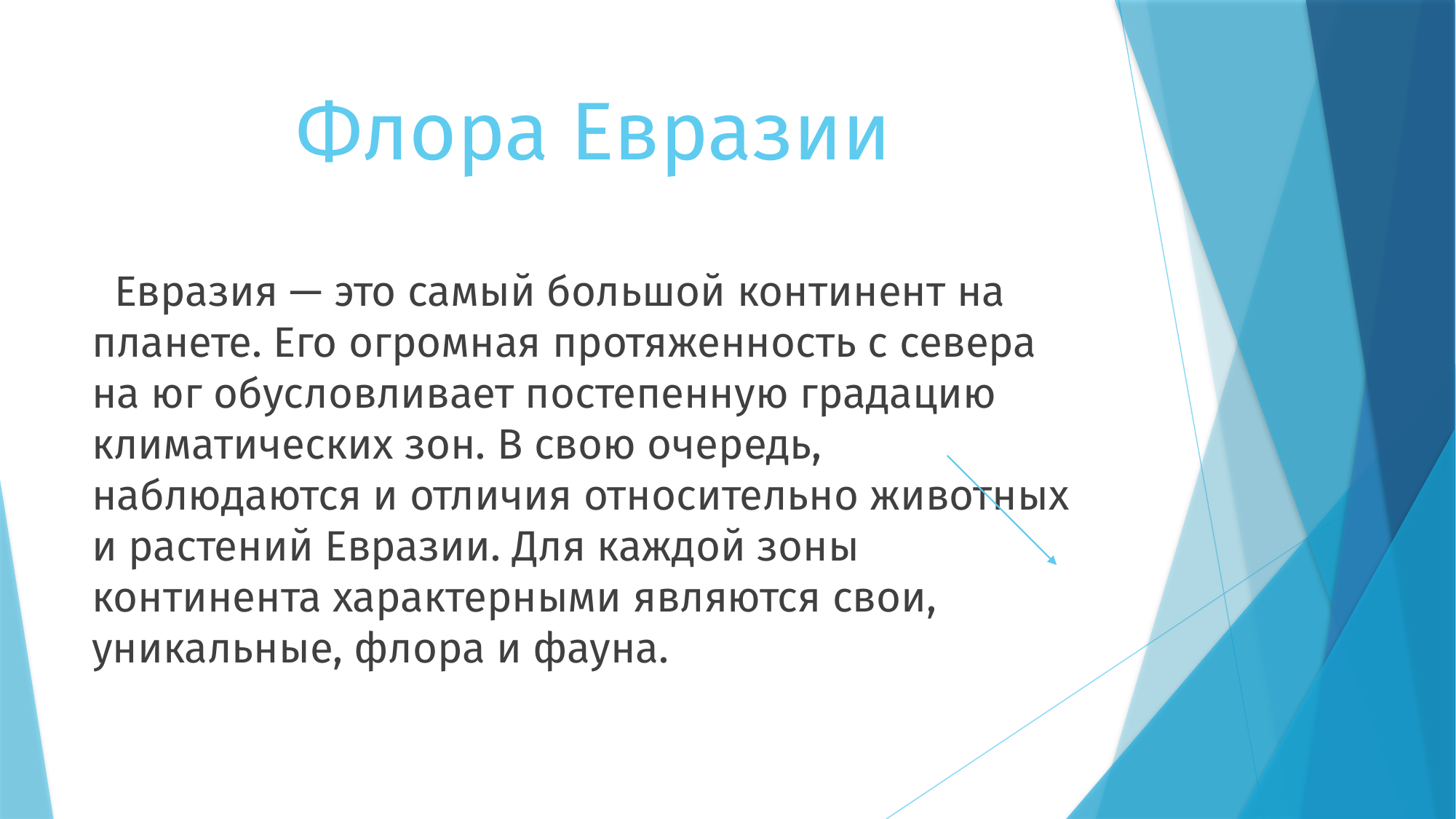

# Флора Евразии
  Евразия — это самый большой континент на планете. Его огромная протяженность с севера на юг обусловливает постепенную градацию климатических зон. В свою очередь, наблюдаются и отличия относительно животных и растений Евразии. Для каждой зоны континента характерными являются свои, уникальные, флора и фауна.